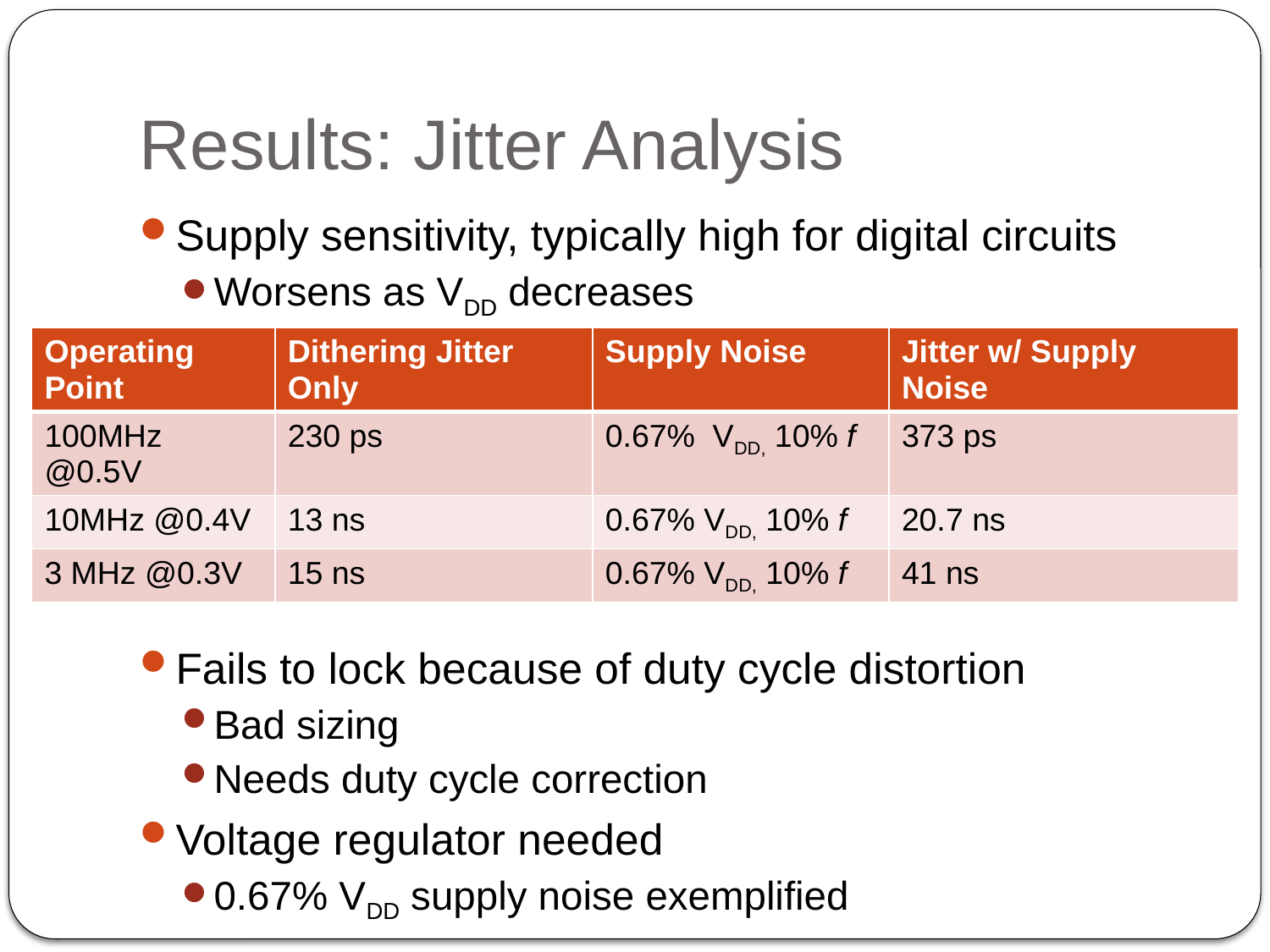

# Results: Jitter Analysis
Supply sensitivity, typically high for digital circuits
Worsens as VDD decreases

Fails to lock because of duty cycle distortion
Bad sizing
Needs duty cycle correction
Voltage regulator needed
0.67% VDD supply noise exemplified
| Operating Point | Dithering Jitter Only | Supply Noise | Jitter w/ Supply Noise |
| --- | --- | --- | --- |
| 100MHz @0.5V | 230 ps | 0.67% VDD, 10% f | 373 ps |
| 10MHz @0.4V | 13 ns | 0.67% VDD, 10% f | 20.7 ns |
| 3 MHz @0.3V | 15 ns | 0.67% VDD, 10% f | 41 ns |